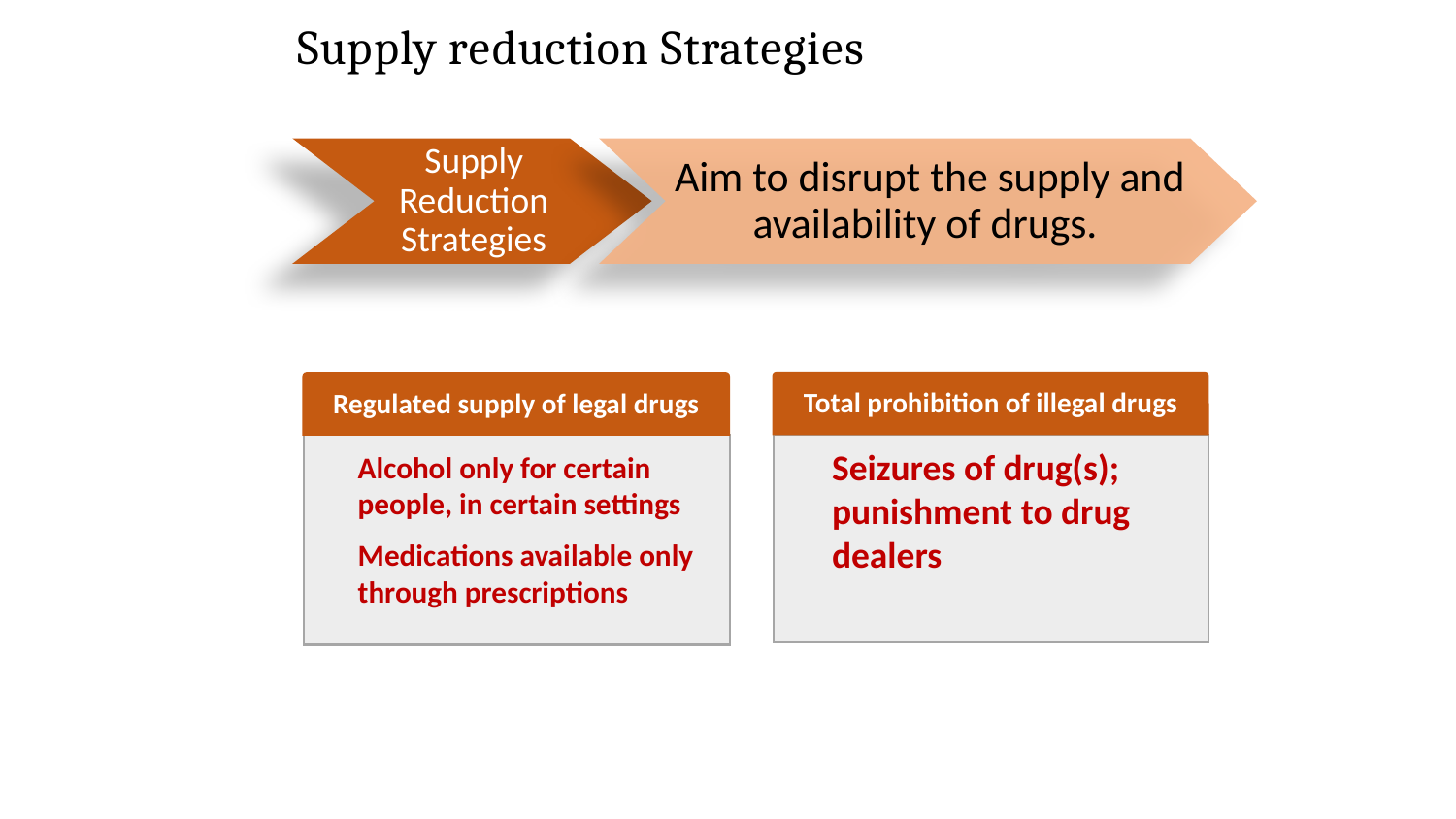

Supply reduction Strategies
Supply Reduction Strategies
Aim to disrupt the supply and availability of drugs.
Total prohibition of illegal drugs
Regulated supply of legal drugs

Seizures of drug(s); punishment to drug dealers

Alcohol only for certain people, in certain settings
Medications available only through prescriptions